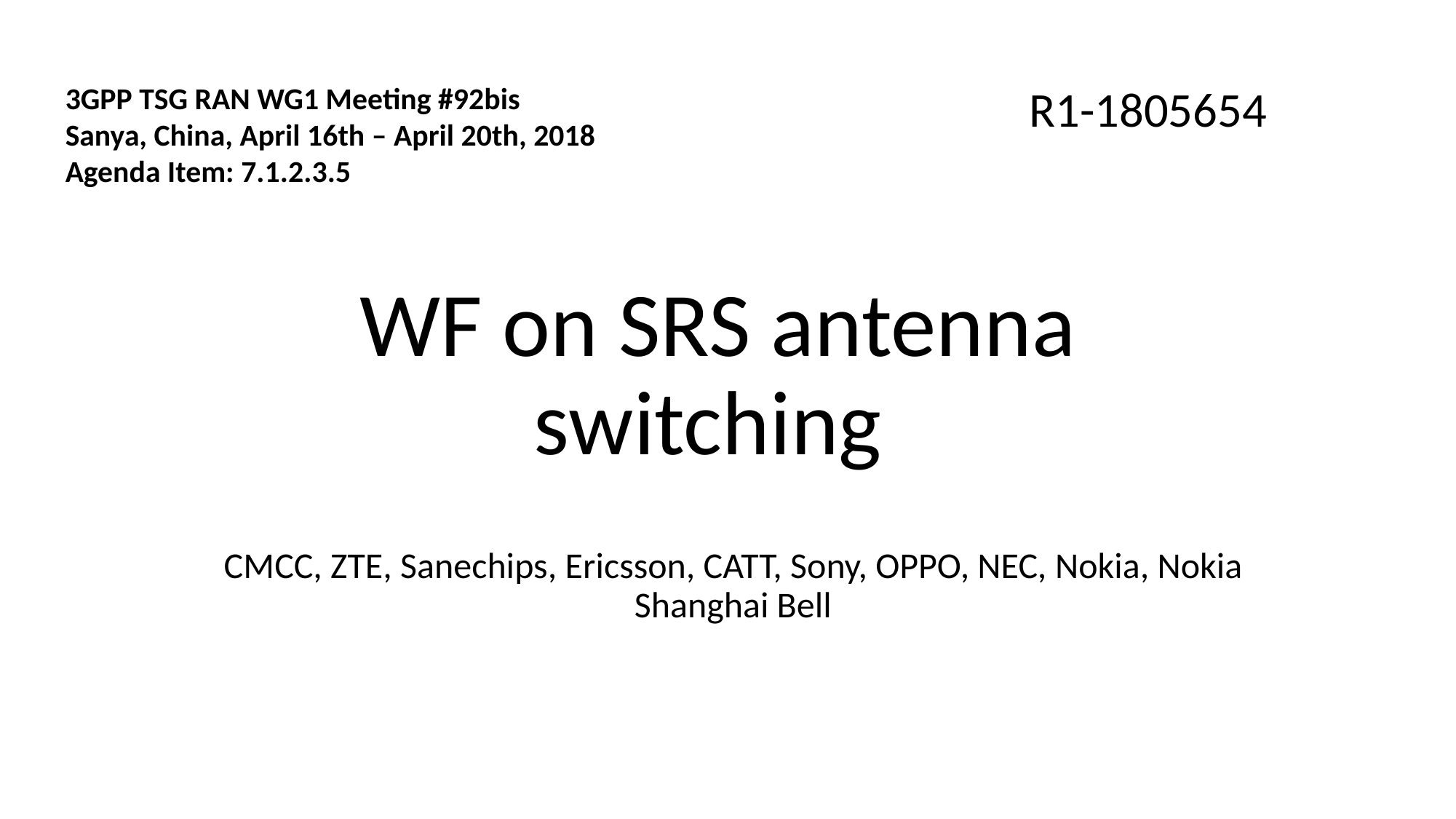

3GPP TSG RAN WG1 Meeting #92bis
Sanya, China, April 16th – April 20th, 2018
Agenda Item: 7.1.2.3.5
 R1-1805654
# WF on SRS antenna switching
CMCC, ZTE, Sanechips, Ericsson, CATT, Sony, OPPO, NEC, Nokia, Nokia Shanghai Bell